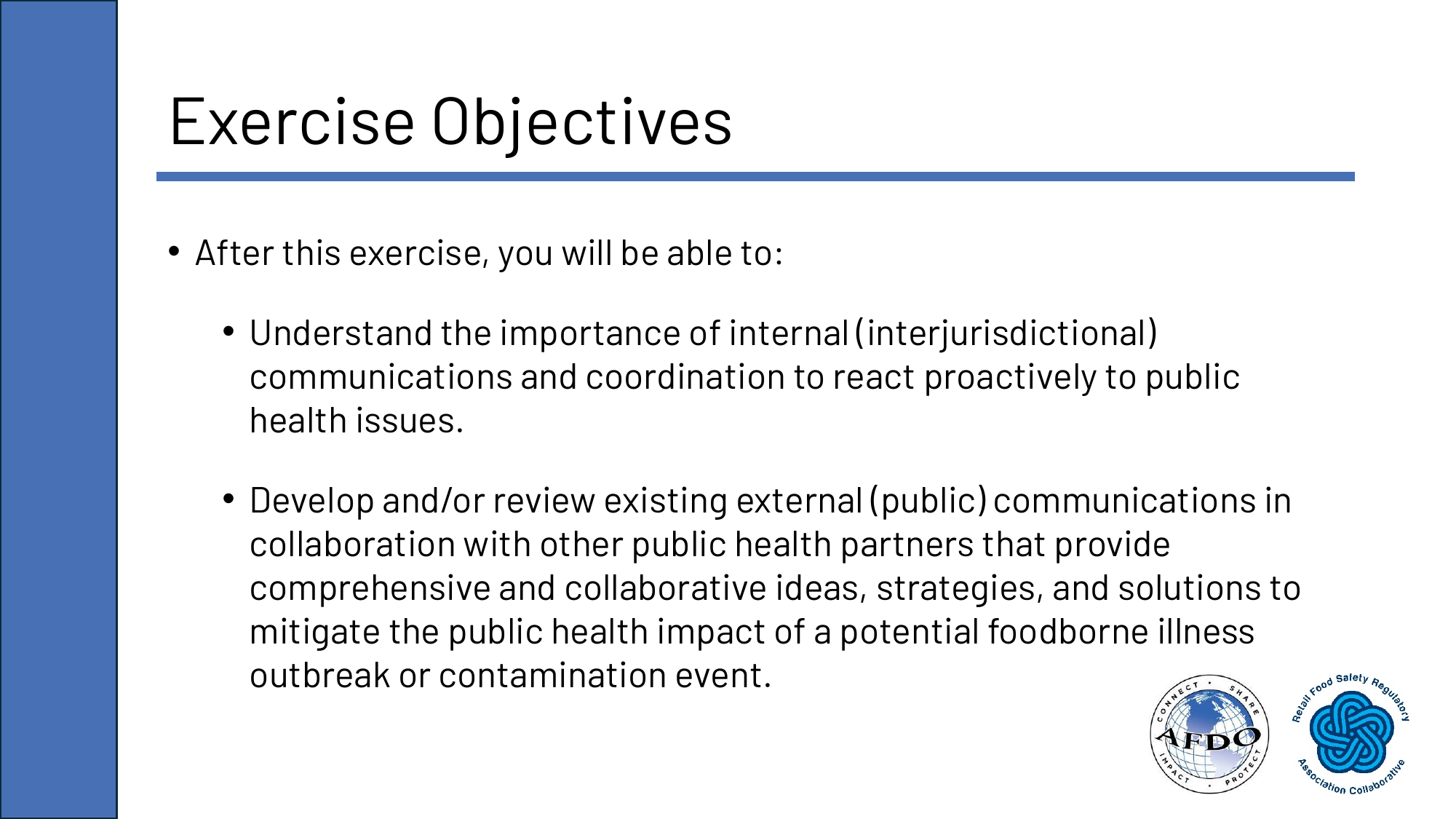

# Exercise Objectives
After this exercise, you will be able to:
Understand the importance of internal (interjurisdictional) communications and coordination to react proactively to public health issues.
Develop and/or review existing external (public) communications in collaboration with other public health partners that provide comprehensive and collaborative ideas, strategies, and solutions to mitigate the public health impact of a potential foodborne illness outbreak or contamination event.